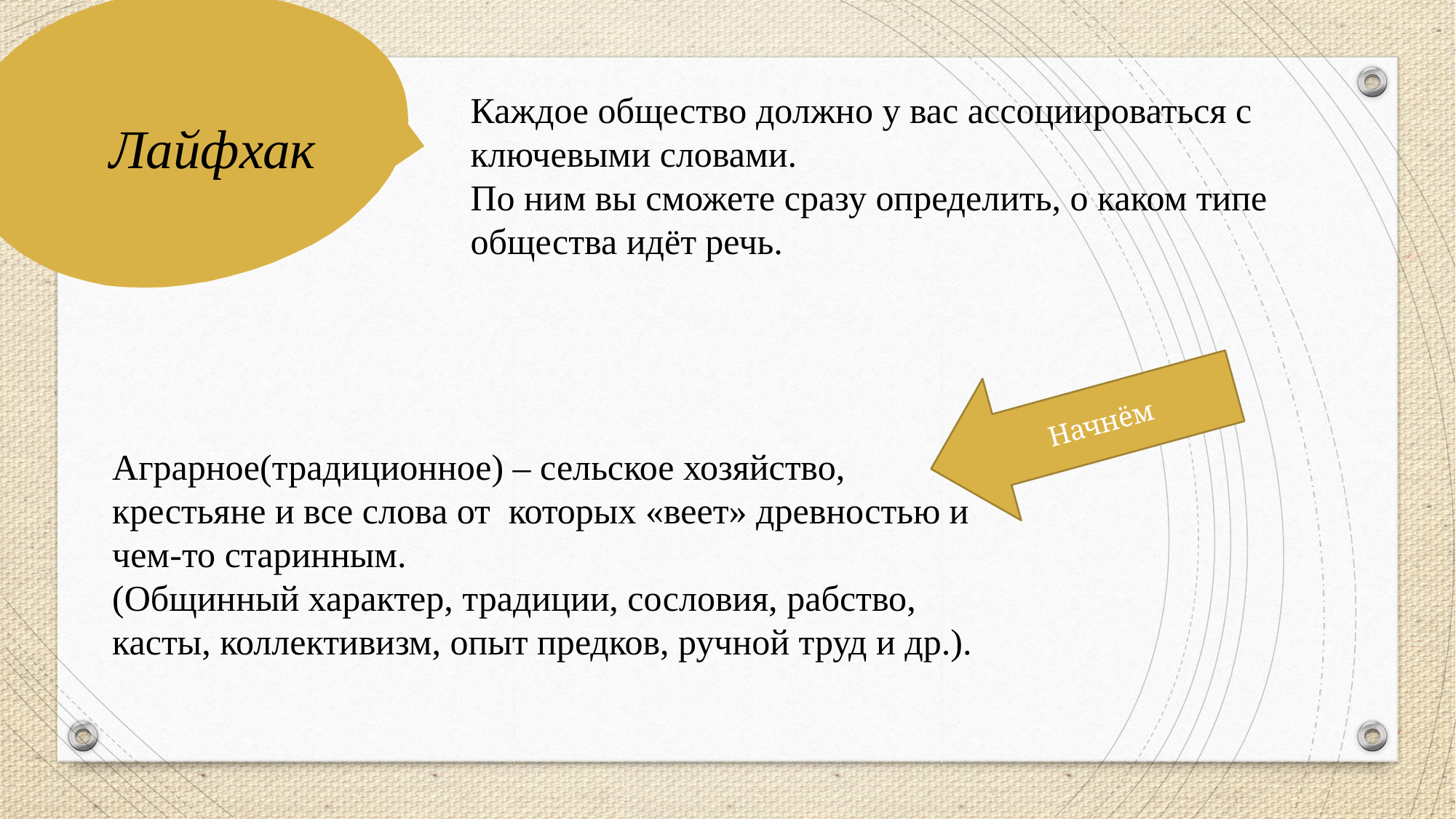

# Лайфхак
Каждое общество должно у вас ассоциироваться с ключевыми словами.
По ним вы сможете сразу определить, о каком типе общества идёт речь.
Начнём
Аграрное(традиционное) – сельское хозяйство, крестьяне и все слова от  которых «веет» древностью и чем-то старинным.
(Общинный характер, традиции, сословия, рабство, касты, коллективизм, опыт предков, ручной труд и др.).